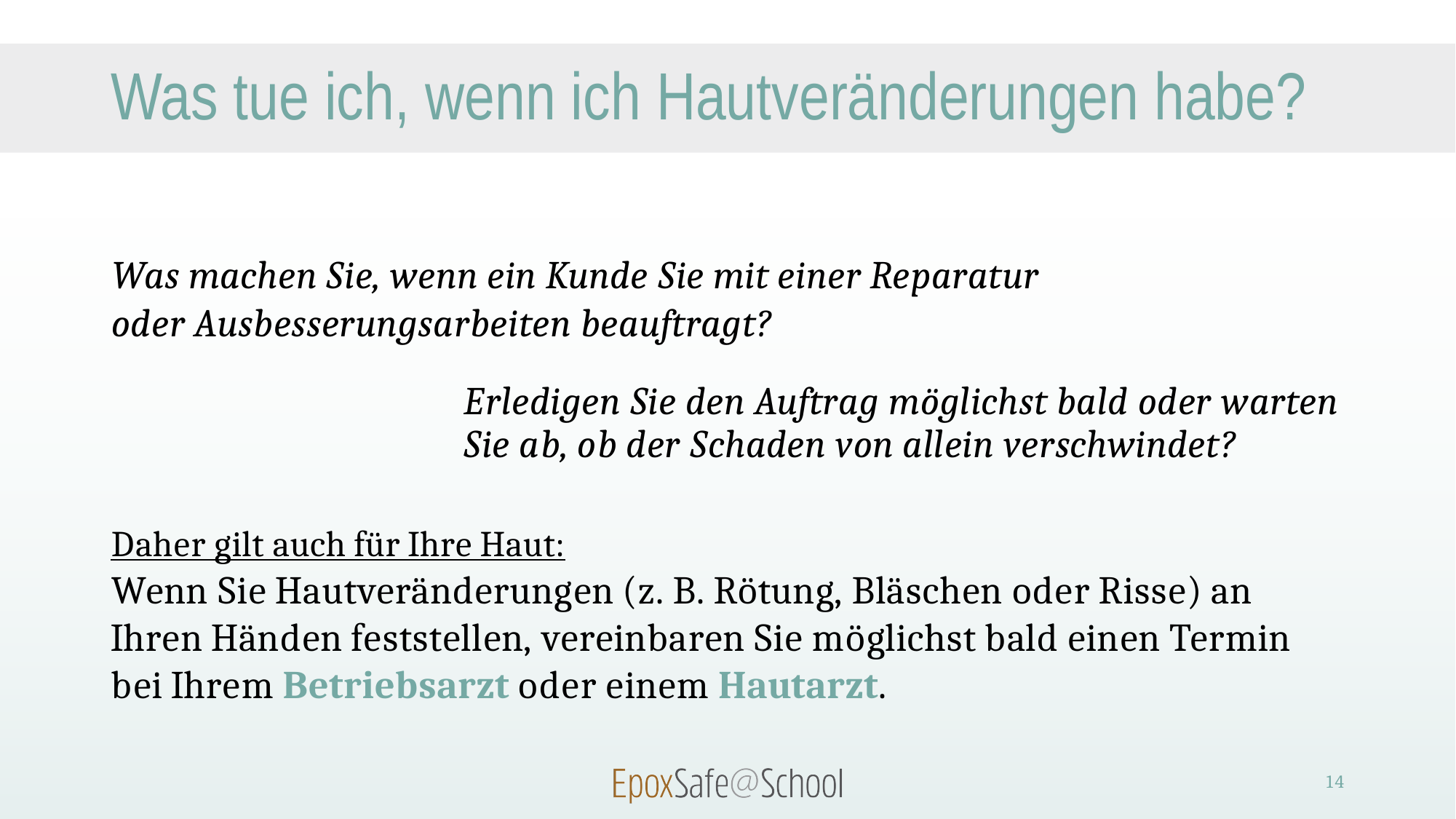

# Was tue ich, wenn ich Hautveränderungen habe?
Was machen Sie, wenn ein Kunde Sie mit einer Reparatur
oder Ausbesserungsarbeiten beauftragt?
Erledigen Sie den Auftrag möglichst bald oder warten Sie ab, ob der Schaden von allein verschwindet?
Daher gilt auch für Ihre Haut:
Wenn Sie Hautveränderungen (z. B. Rötung, Bläschen oder Risse) an Ihren Händen feststellen, vereinbaren Sie möglichst bald einen Termin bei Ihrem Betriebsarzt oder einem Hautarzt.
14